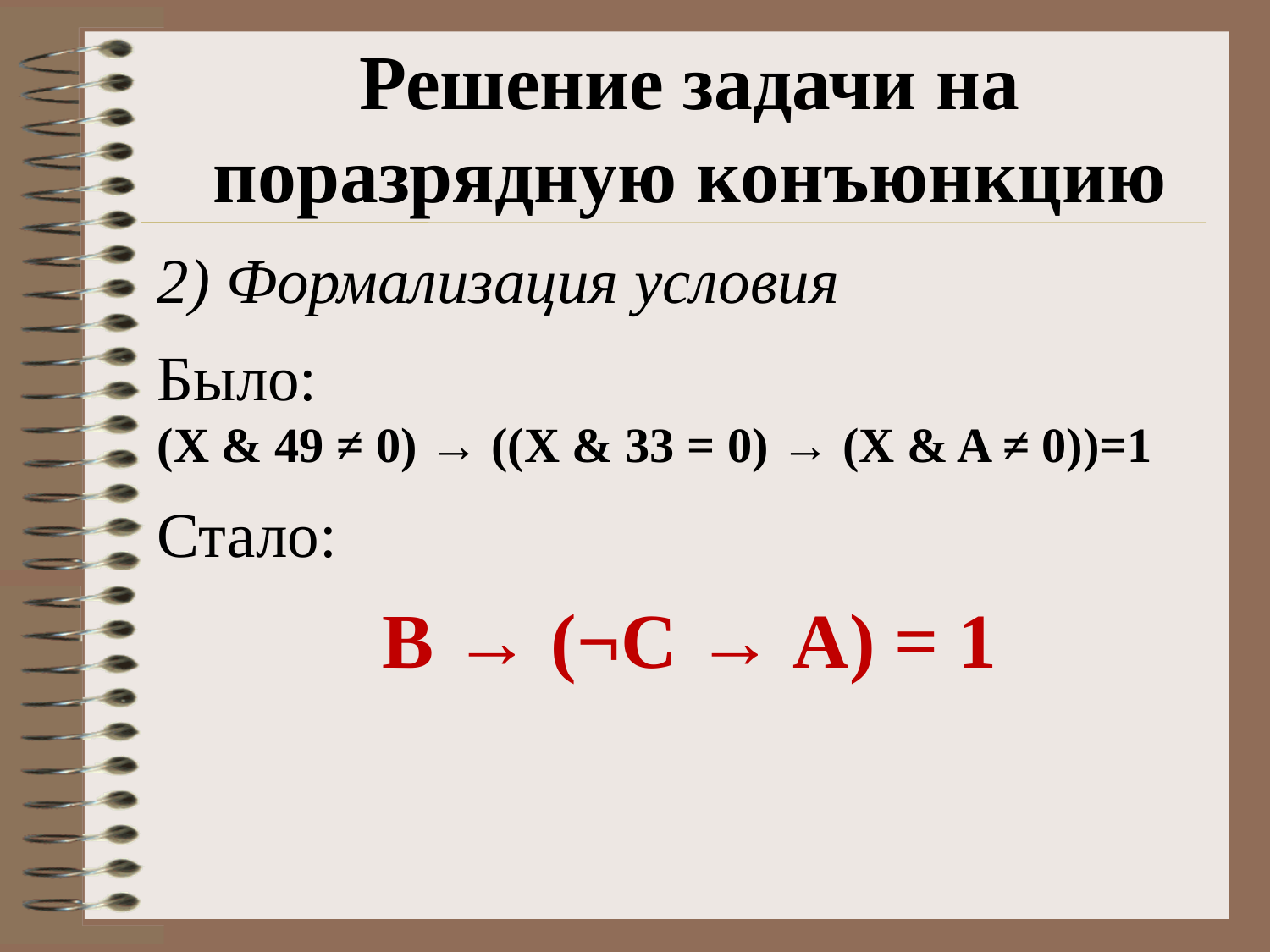

Решение задачи на поразрядную конъюнкцию
2) Формализация условия
Было:
(X & 49 ≠ 0) → ((X & 33 = 0) → (X & A ≠ 0))=1
Стало:
В → (¬С → А) = 1